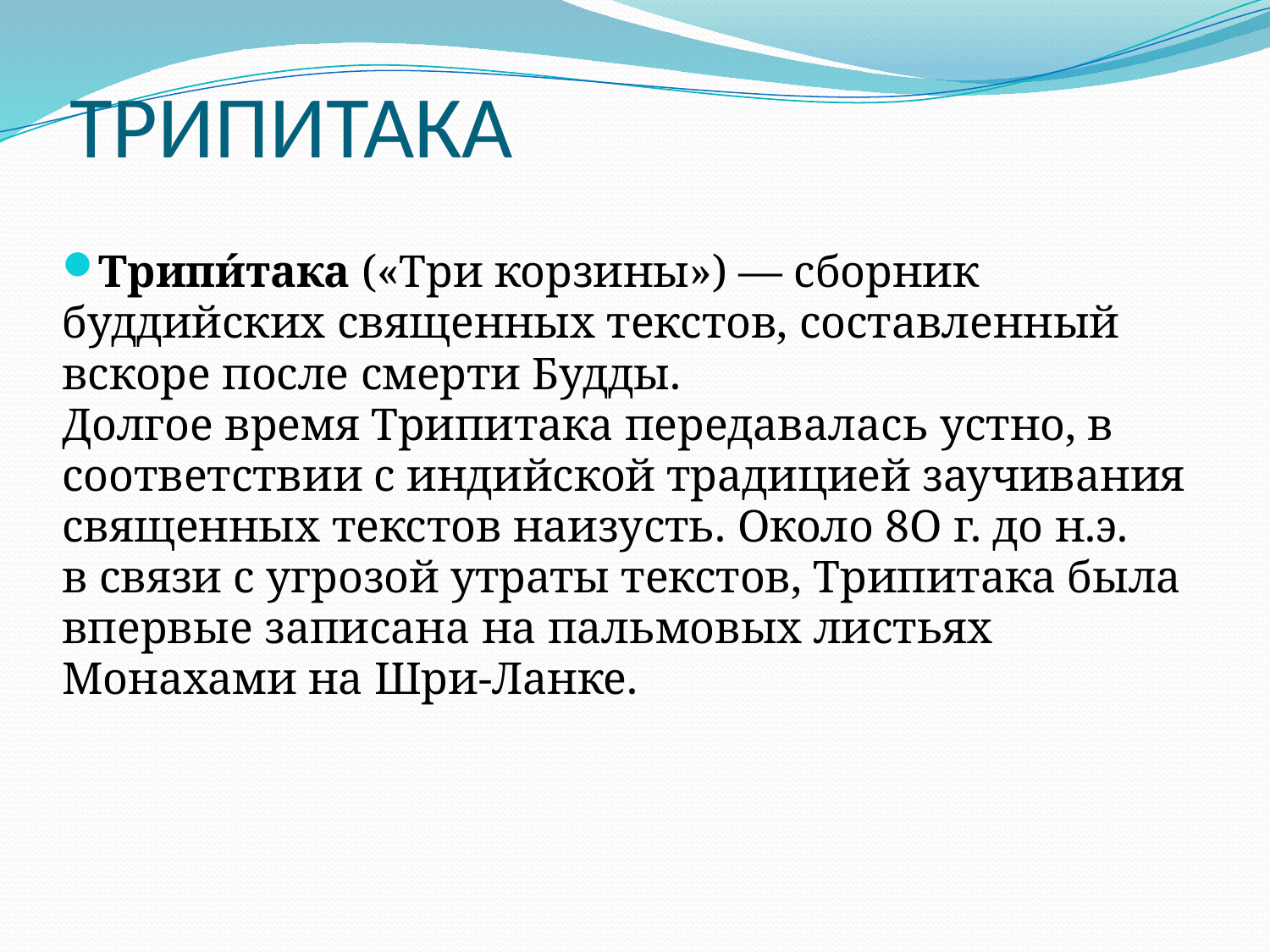

ТРИПИТАКА
Трипи́така («Три корзины») — сборник
буддийских священных текстов, составленный
вскоре после смерти Будды.
Долгое время Трипитака передавалась устно, в
соответствии с индийской традицией заучивания
священных текстов наизусть. Около 8О г. до н.э.
в связи с угрозой утраты текстов, Трипитака была
впервые записана на пальмовых листьях
Монахами на Шри-Ланке.